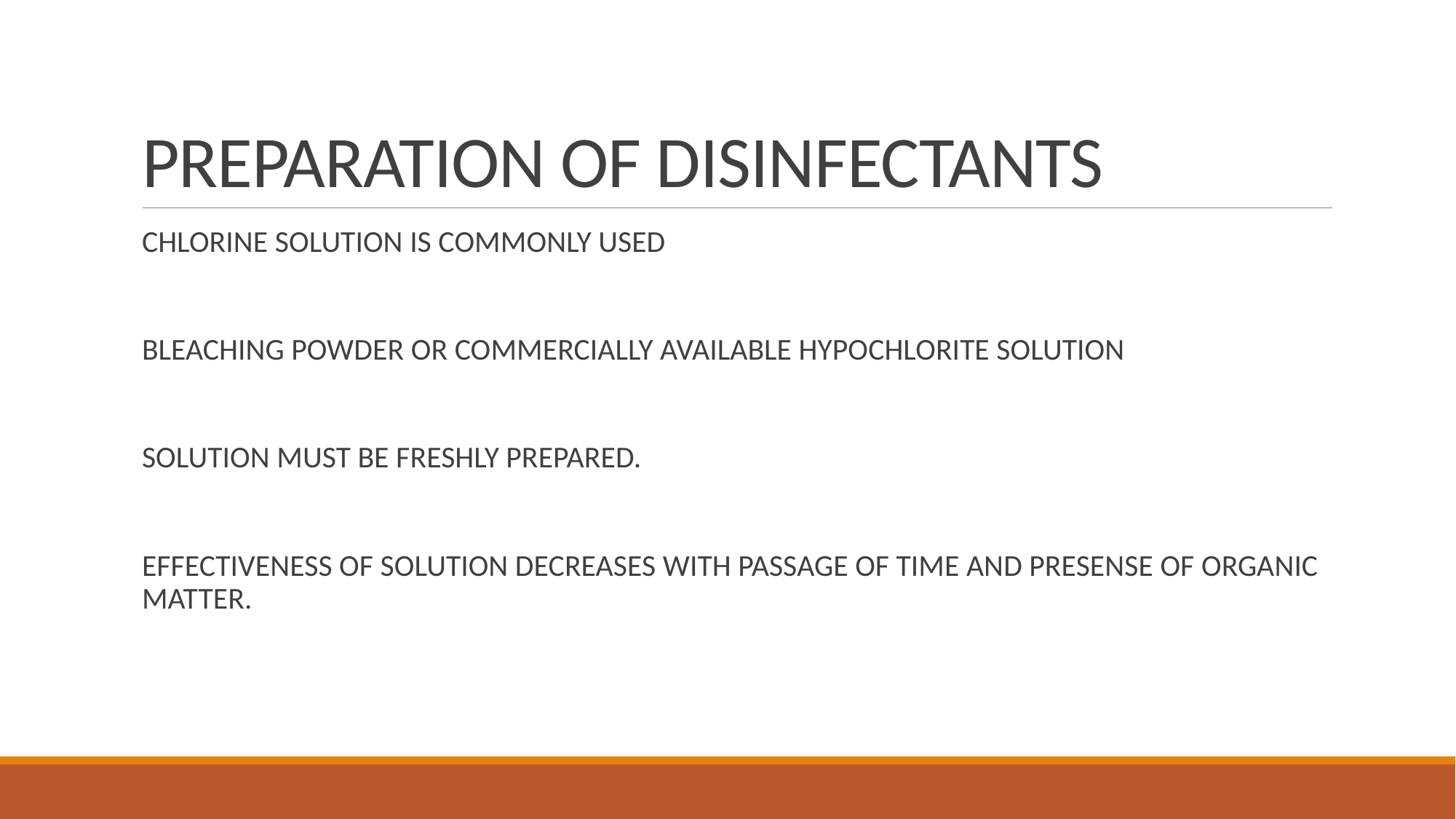

# PREPARATION OF DISINFECTANTS
CHLORINE SOLUTION IS COMMONLY USED

BLEACHING POWDER OR COMMERCIALLY AVAILABLE HYPOCHLORITE SOLUTION

SOLUTION MUST BE FRESHLY PREPARED.

EFFECTIVENESS OF SOLUTION DECREASES WITH PASSAGE OF TIME AND PRESENSE OF ORGANIC MATTER.